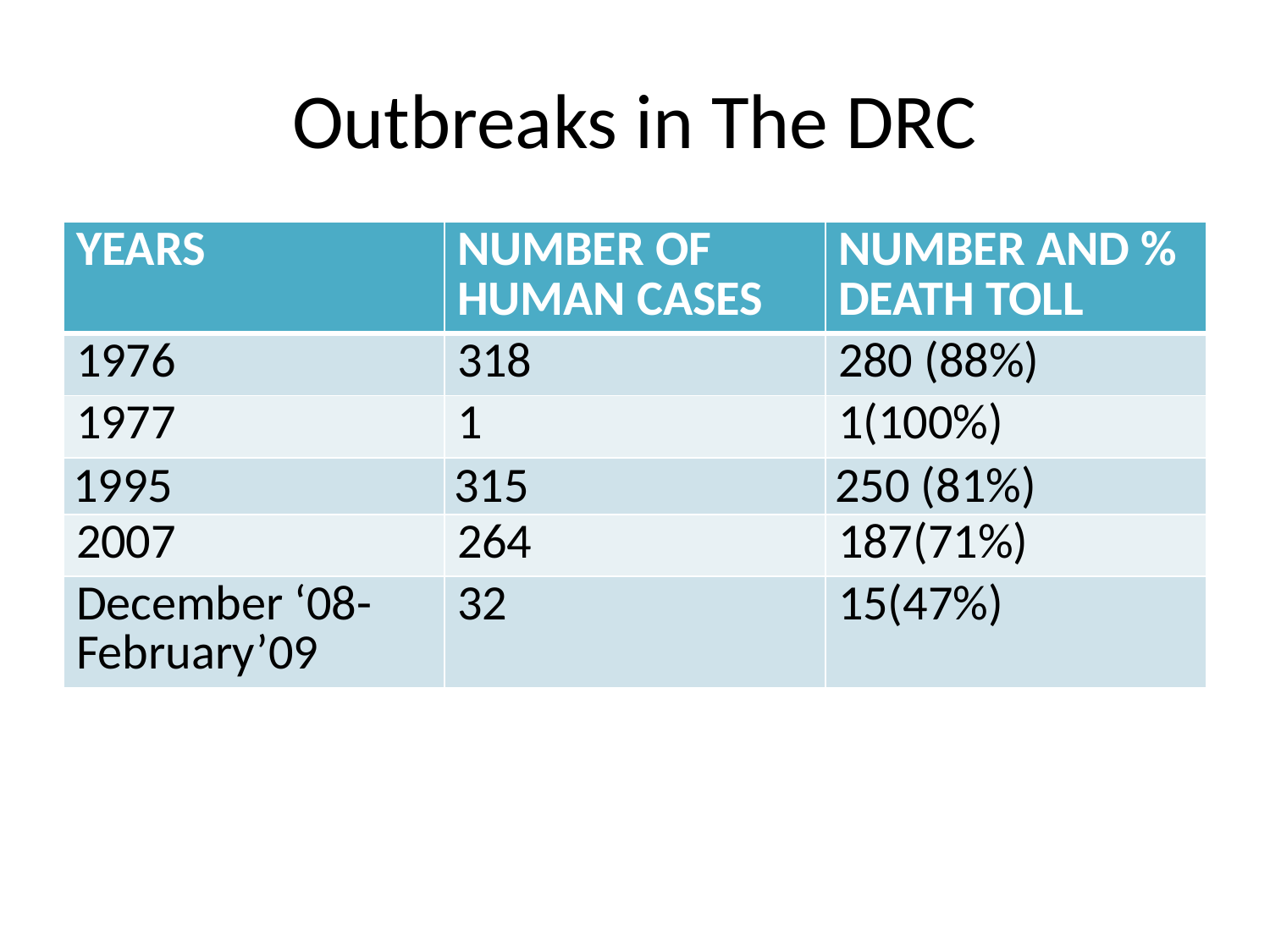

# Outbreaks in The DRC
| YEARS | NUMBER OF HUMAN CASES | NUMBER AND % DEATH TOLL |
| --- | --- | --- |
| 1976 | 318 | 280 (88%) |
| 1977 | 1 | 1(100%) |
| 1995 | 315 | 250 (81%) |
| 2007 | 264 | 187(71%) |
| December ‘08-February’09 | 32 | 15(47%) |